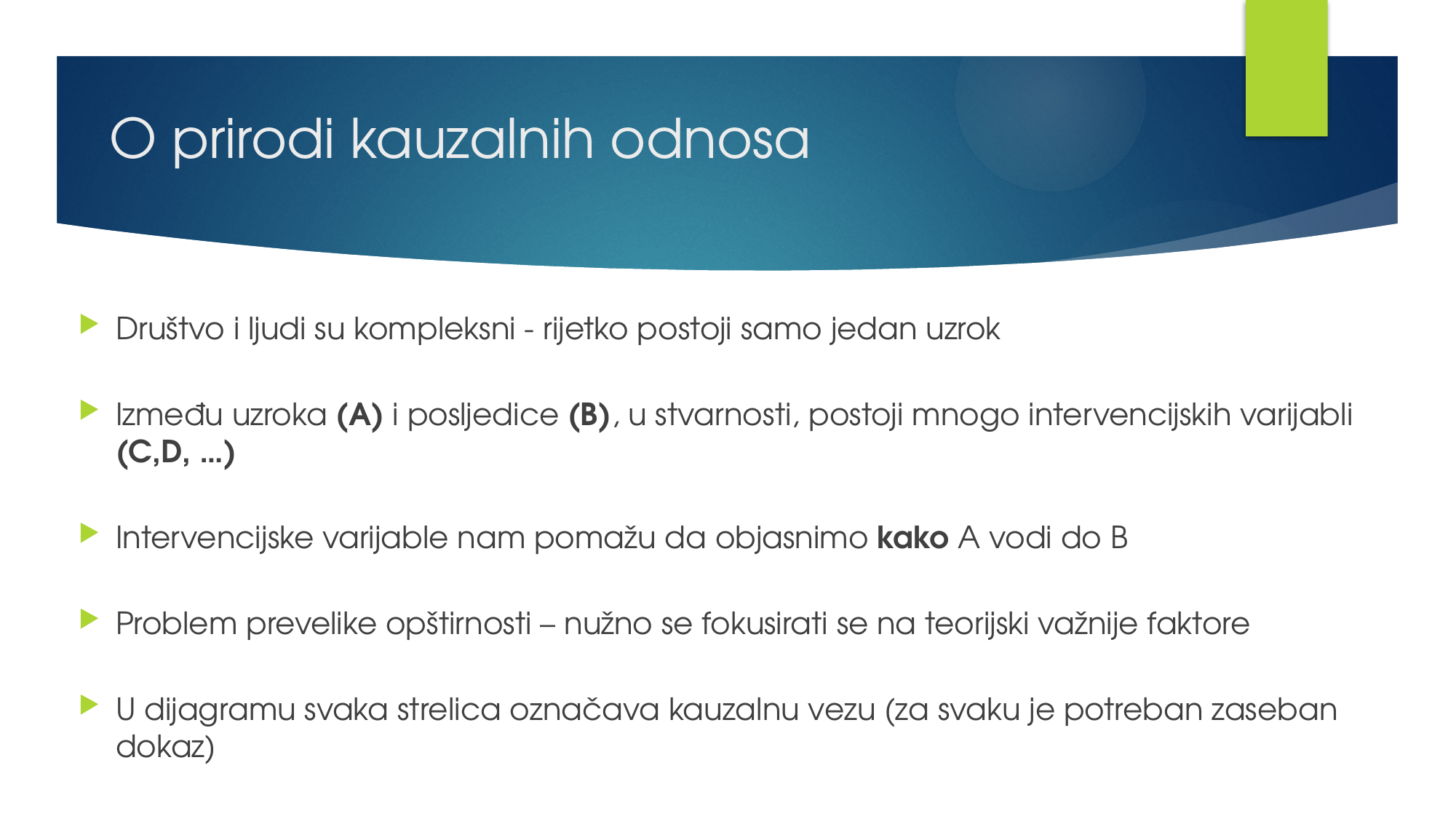

# O prirodi kauzalnih odnosa
Društvo i ljudi su kompleksni - rijetko postoji samo jedan uzrok
Između uzroka (A) i posljedice (B), u stvarnosti, postoji mnogo intervencijskih varijabli (C,D, …)
Intervencijske varijable nam pomažu da objasnimo kako A vodi do B
Problem prevelike opštirnosti – nužno se fokusirati se na teorijski važnije faktore
U dijagramu svaka strelica označava kauzalnu vezu (za svaku je potreban zaseban dokaz)